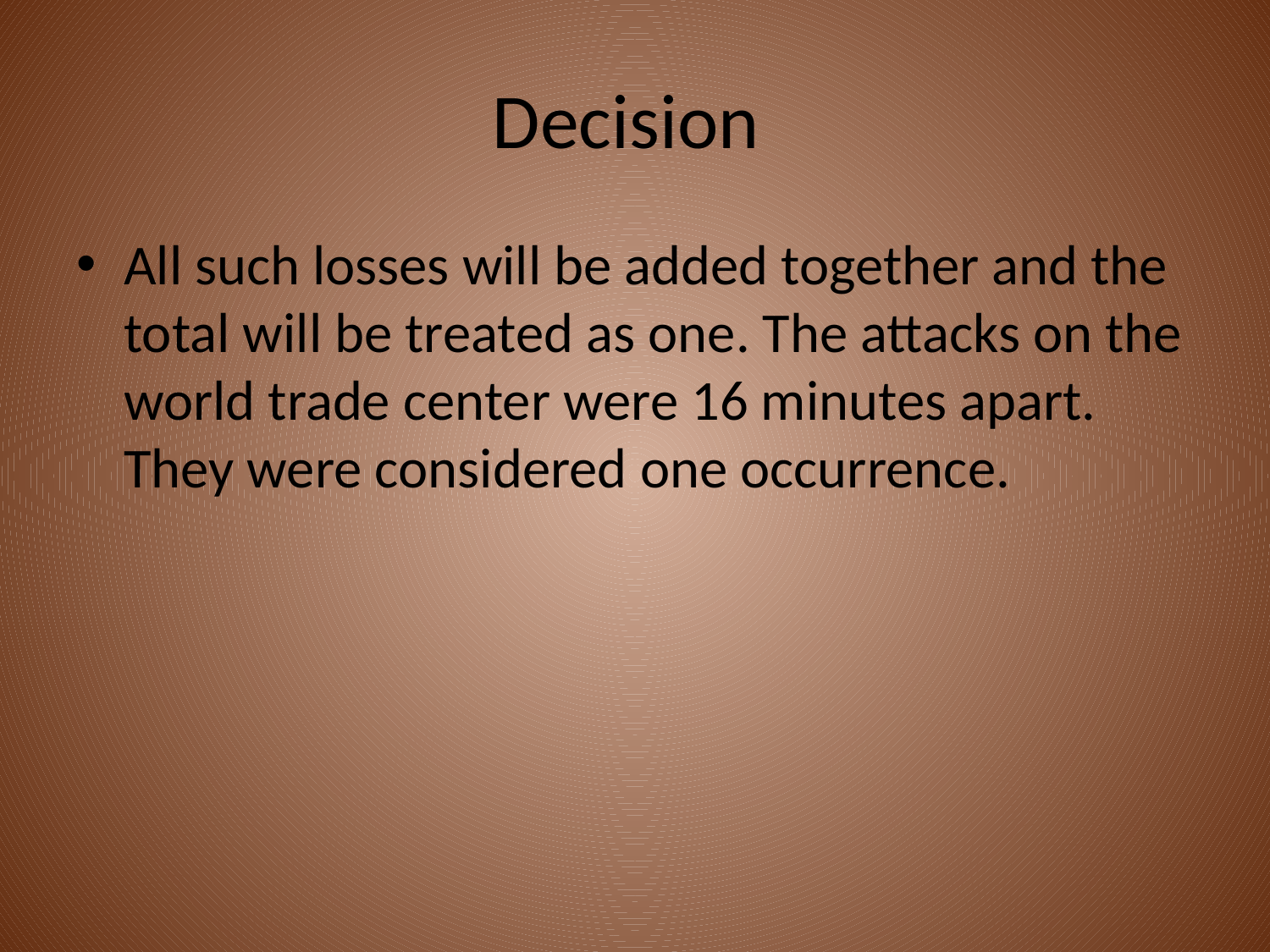

# Decision
All such losses will be added together and the total will be treated as one. The attacks on the world trade center were 16 minutes apart. They were considered one occurrence.